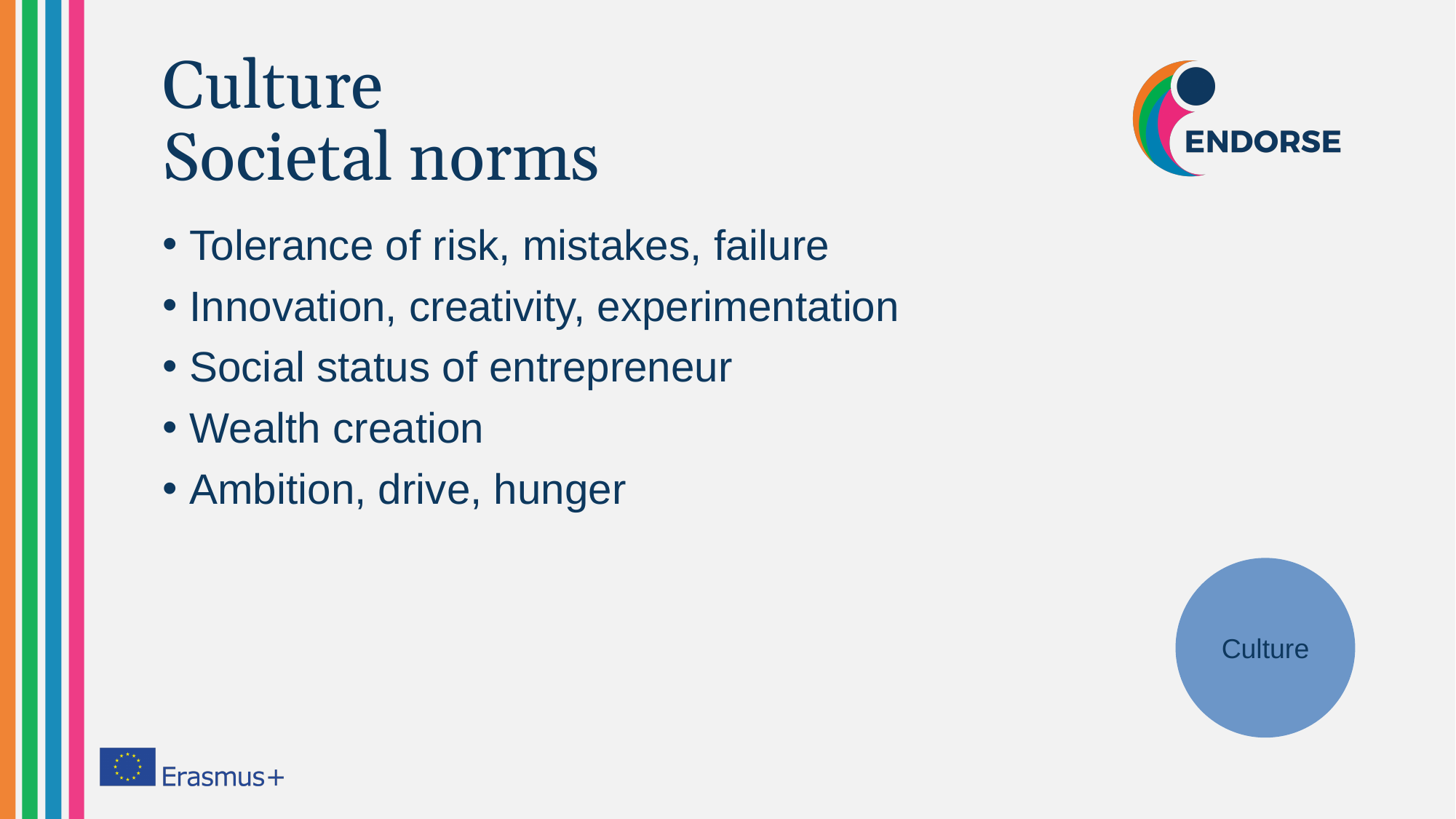

# Culture Societal norms
Tolerance of risk, mistakes, failure
Innovation, creativity, experimentation
Social status of entrepreneur
Wealth creation
Ambition, drive, hunger

Culture